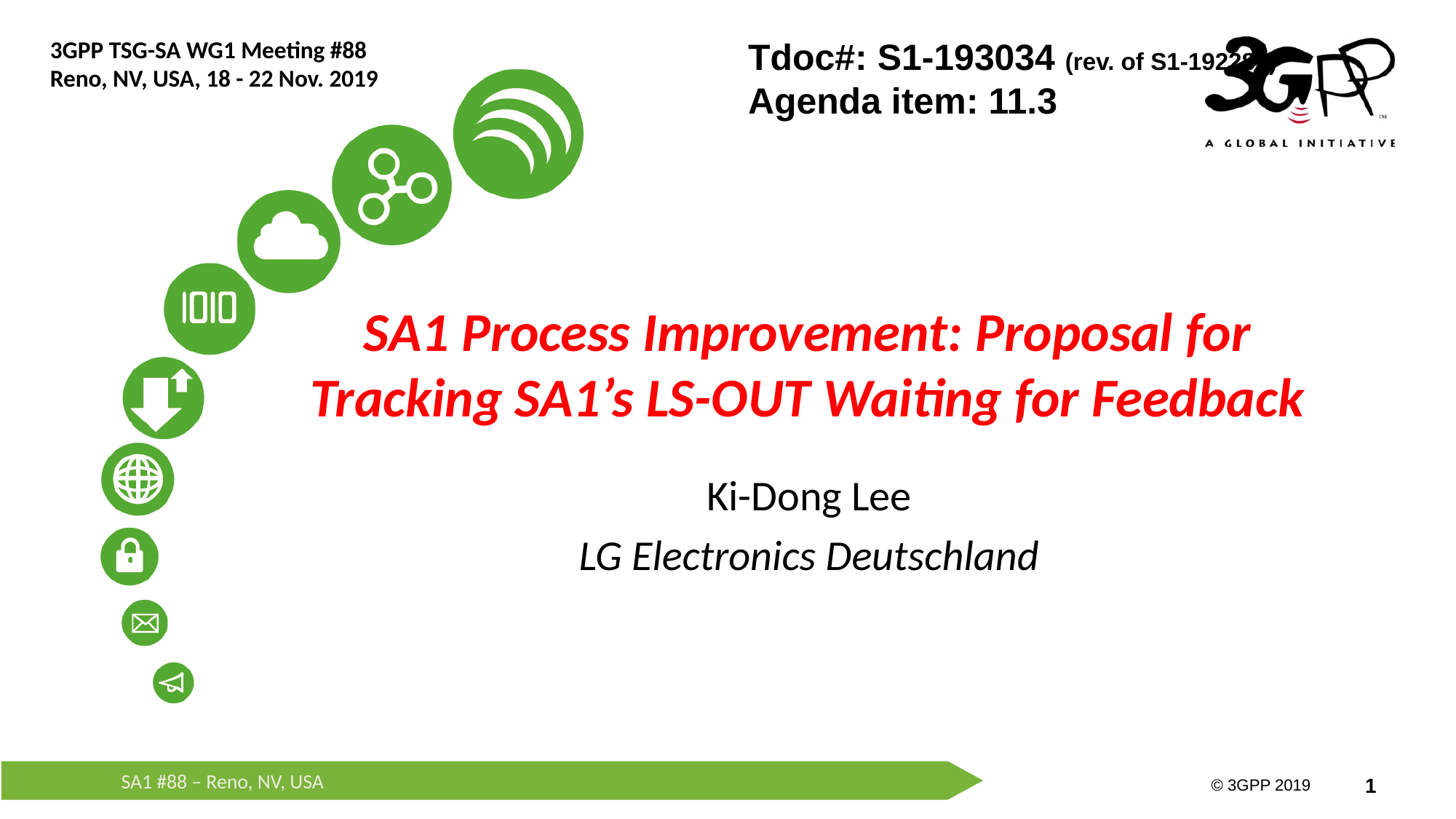

Tdoc#: S1-193034 (rev. of S1-192285)
Agenda item: 11.3
3GPP TSG-SA WG1 Meeting #88
Reno, NV, USA, 18 - 22 Nov. 2019
# SA1 Process Improvement: Proposal for Tracking SA1’s LS-OUT Waiting for Feedback
Ki-Dong Lee
LG Electronics Deutschland